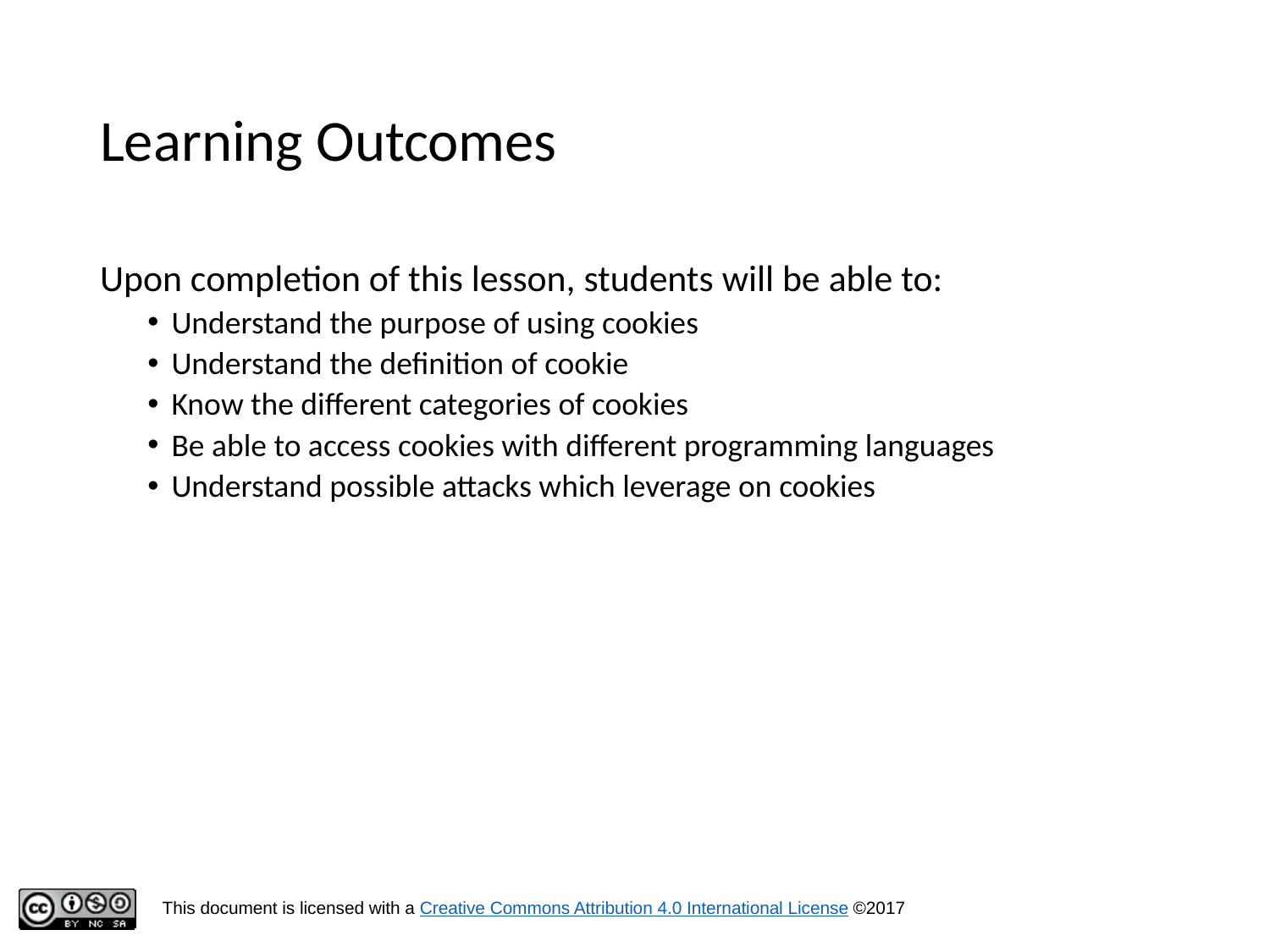

# Learning Outcomes
Upon completion of this lesson, students will be able to:
Understand the purpose of using cookies
Understand the definition of cookie
Know the different categories of cookies
Be able to access cookies with different programming languages
Understand possible attacks which leverage on cookies